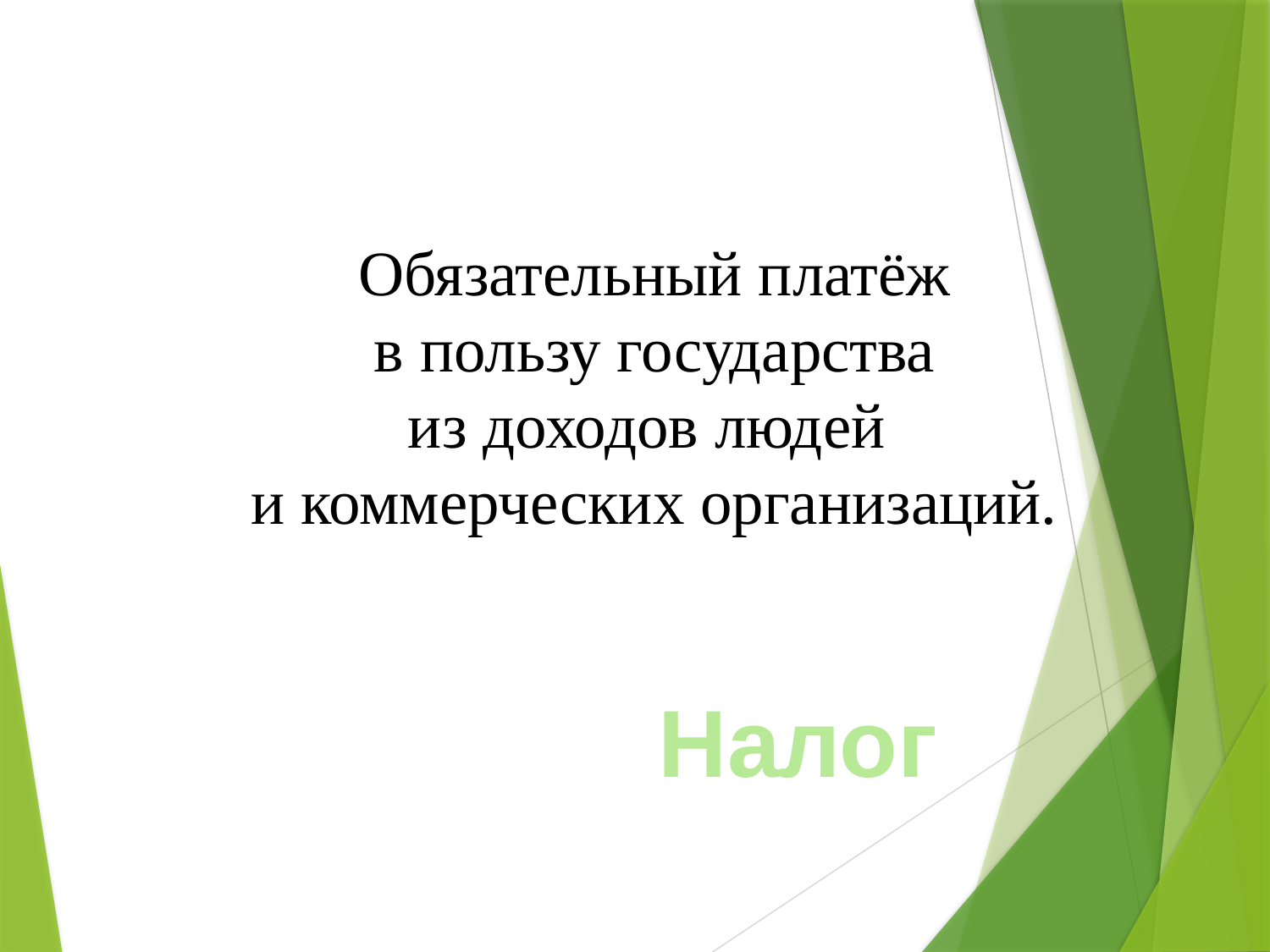

Обязательный платёж
 в пользу государства
из доходов людей
и коммерческих организаций.
Налог